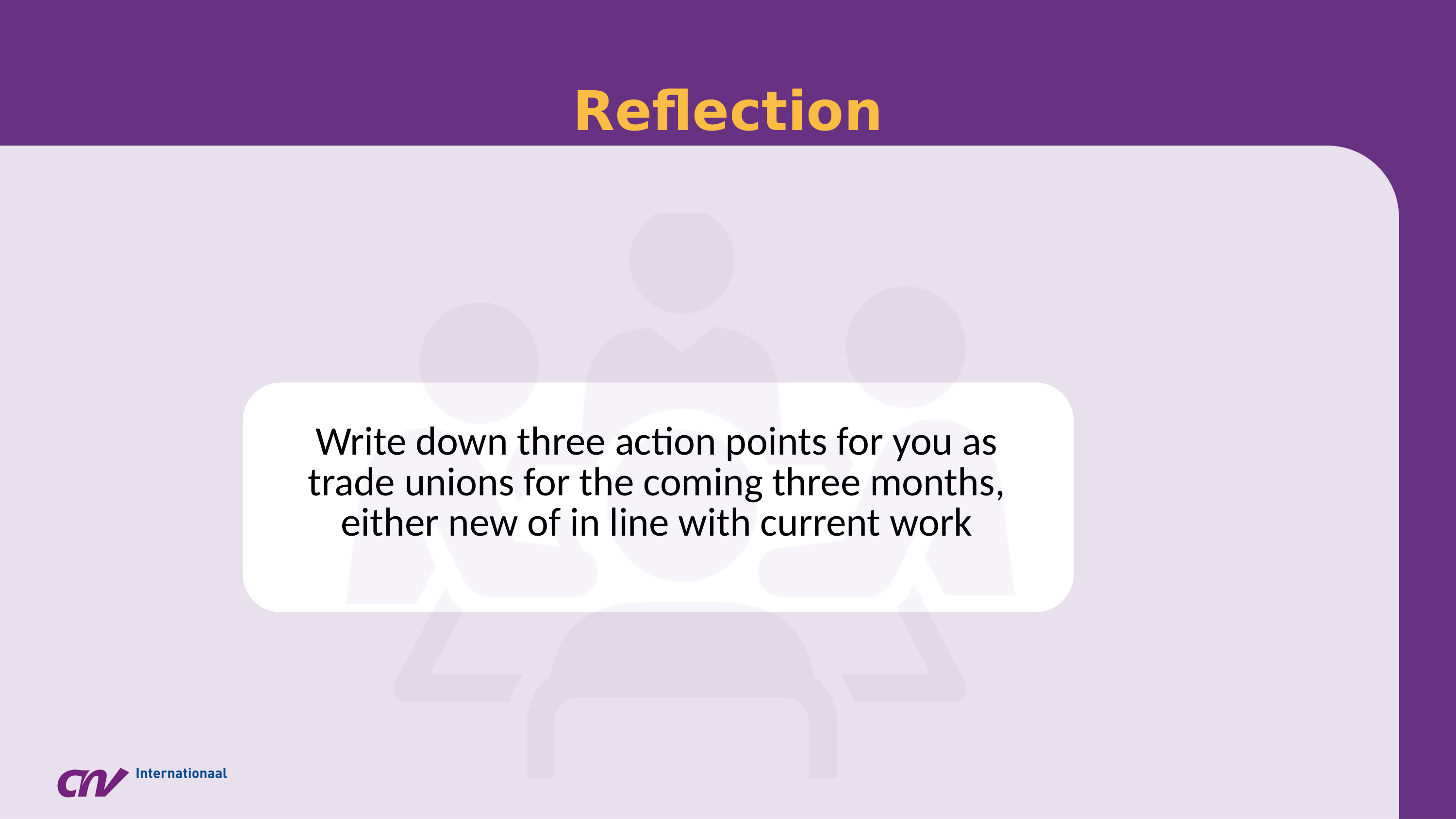

Reflection

Write down three action points for you as trade unions for the coming three months, either new of in line with current work